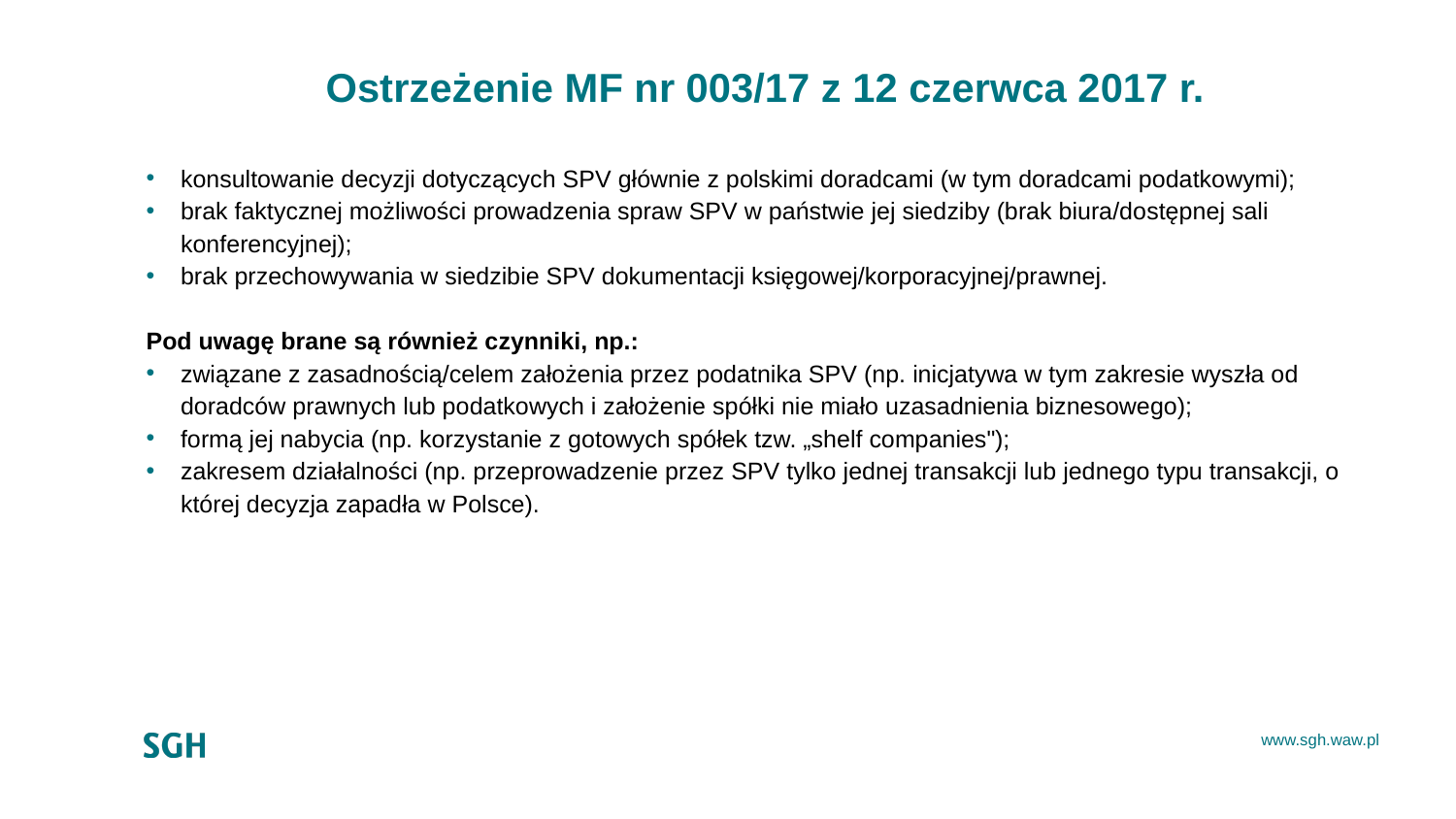

# Ostrzeżenie MF nr 003/17 z 12 czerwca 2017 r.
konsultowanie decyzji dotyczących SPV głównie z polskimi doradcami (w tym doradcami podatkowymi);
brak faktycznej możliwości prowadzenia spraw SPV w państwie jej siedziby (brak biura/dostępnej sali konferencyjnej);
brak przechowywania w siedzibie SPV dokumentacji księgowej/korporacyjnej/prawnej.

Pod uwagę brane są również czynniki, np.:
związane z zasadnością/celem założenia przez podatnika SPV (np. inicjatywa w tym zakresie wyszła od doradców prawnych lub podatkowych i założenie spółki nie miało uzasadnienia biznesowego);
formą jej nabycia (np. korzystanie z gotowych spółek tzw. „shelf companies");
zakresem działalności (np. przeprowadzenie przez SPV tylko jednej transakcji lub jednego typu transakcji, o której decyzja zapadła w Polsce).